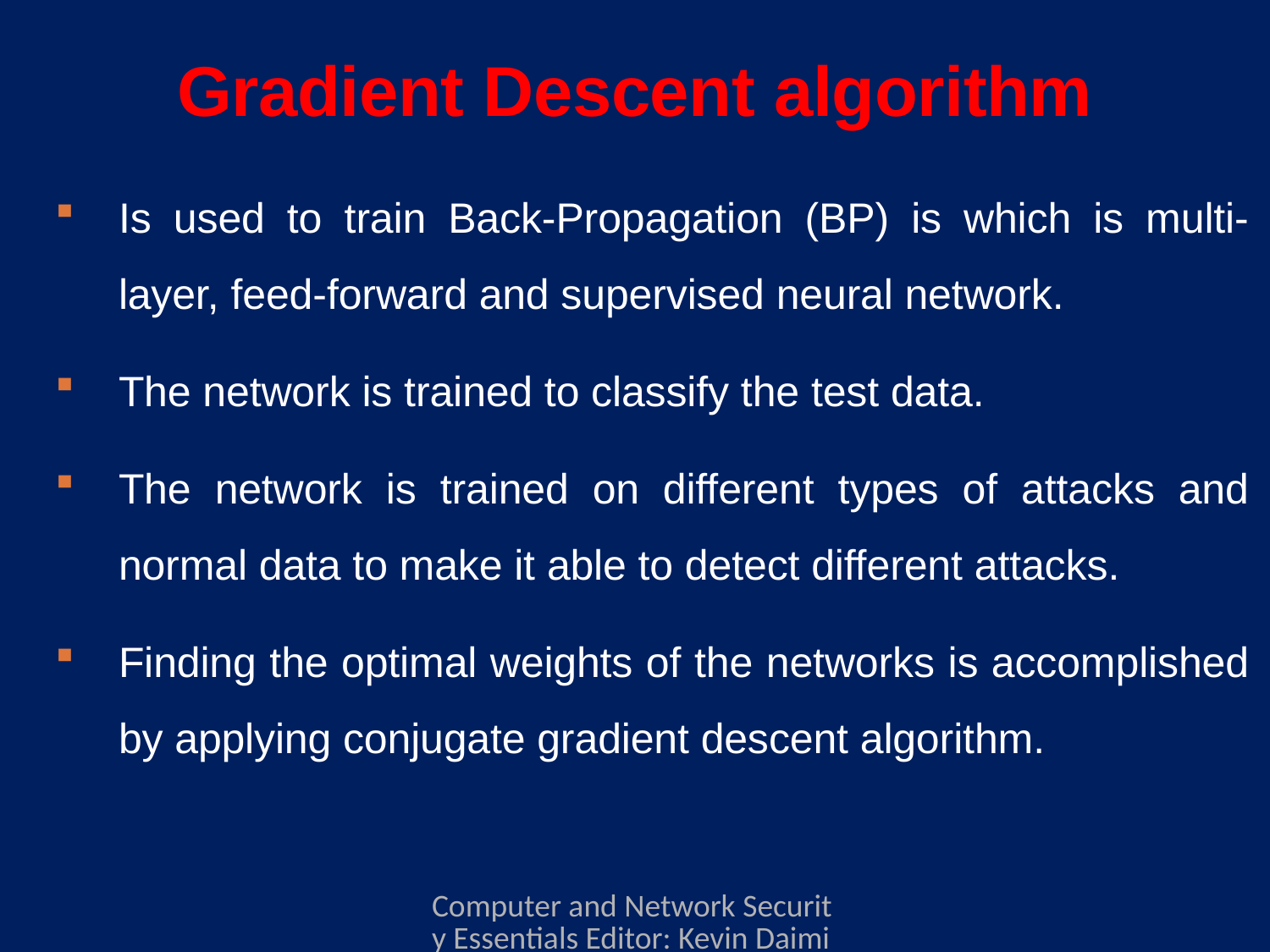

# Gradient Descent algorithm
Is used to train Back-Propagation (BP) is which is multi-layer, feed-forward and supervised neural network.
The network is trained to classify the test data.
The network is trained on different types of attacks and normal data to make it able to detect different attacks.
Finding the optimal weights of the networks is accomplished by applying conjugate gradient descent algorithm.
Computer and Network Security Essentials Editor: Kevin Daimi Associate Editors: Guillermo Francia, Levent Ertaul, Luis H. Encinas, Eman El-Sheikh Published by Springer